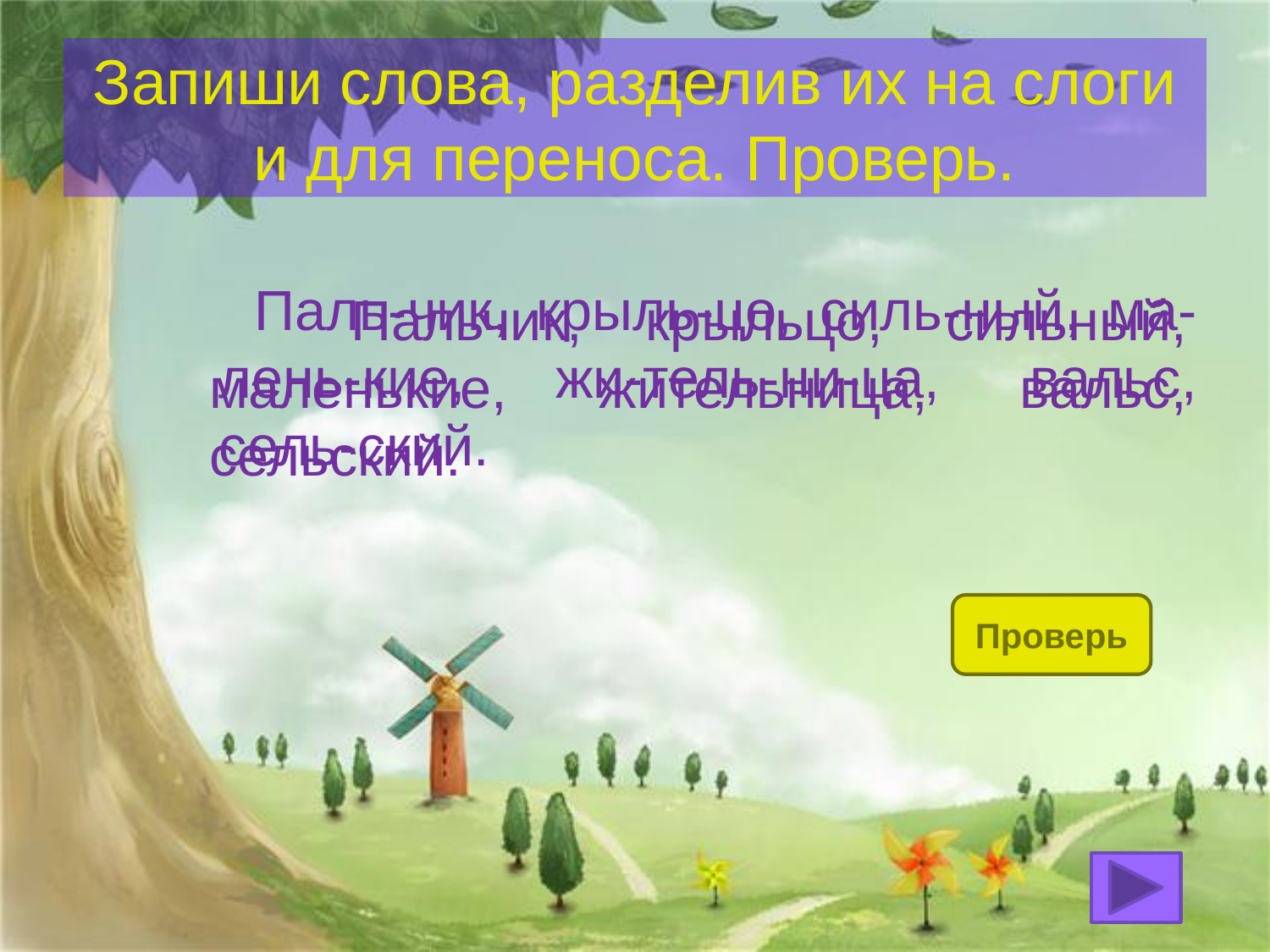

# Запиши слова, разделив их на слоги и для переноса. Проверь.
   Паль-чик, крыль-цо, силь-ный, ма-лень-кие, жи-тель-ни-ца, вальс, сель-ский.
   Пальчик, крыльцо, сильный, маленькие, жительница, вальс, сельский.
Проверь